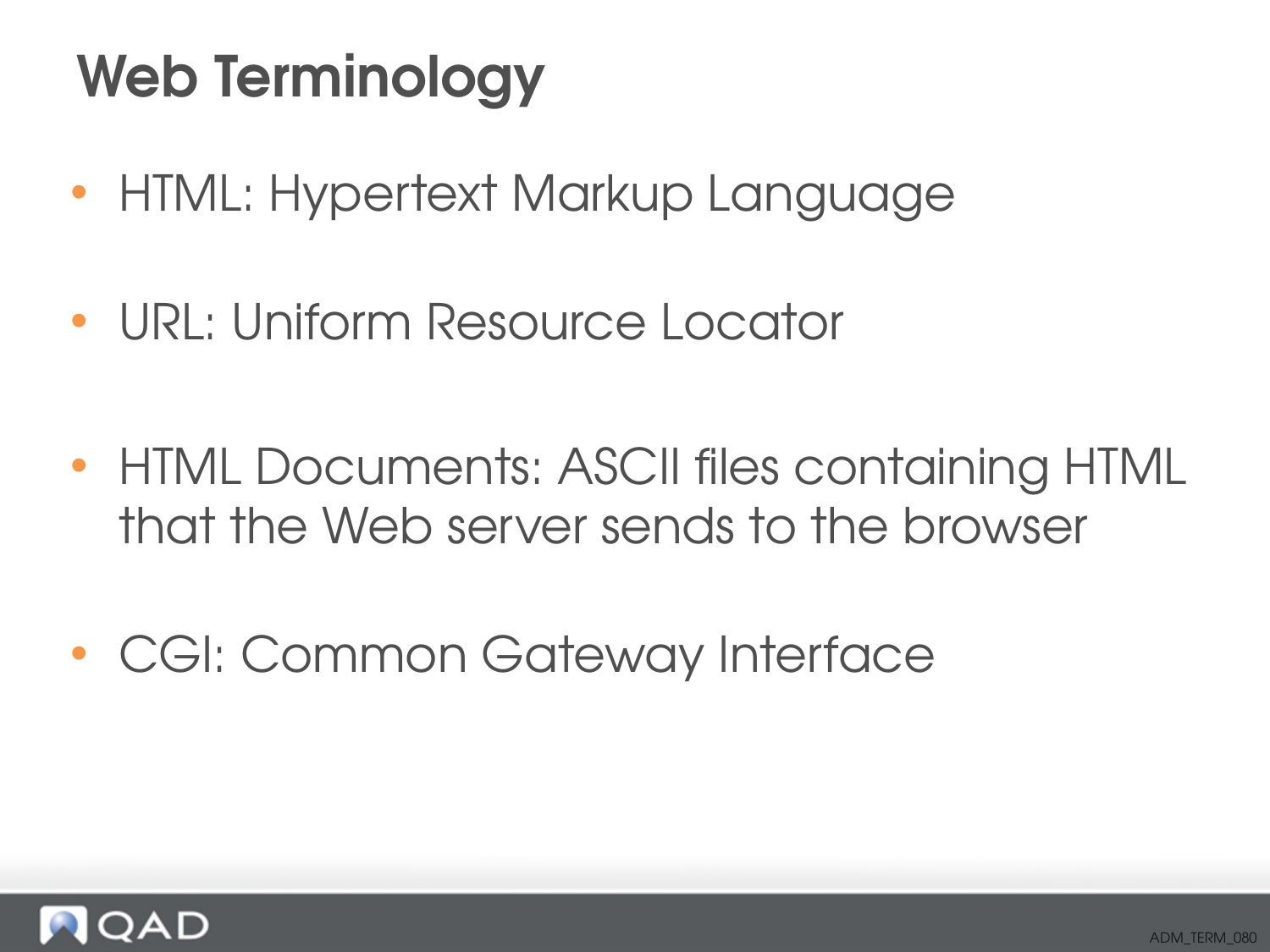

# Web Terminology

HTML: Hypertext Markup Language

URL: Uniform Resource Locator

HTML Documents: ASCII files containing HTML that the Web server sends to the browser

CGI: Common Gateway Interface
ADM_TERM_080